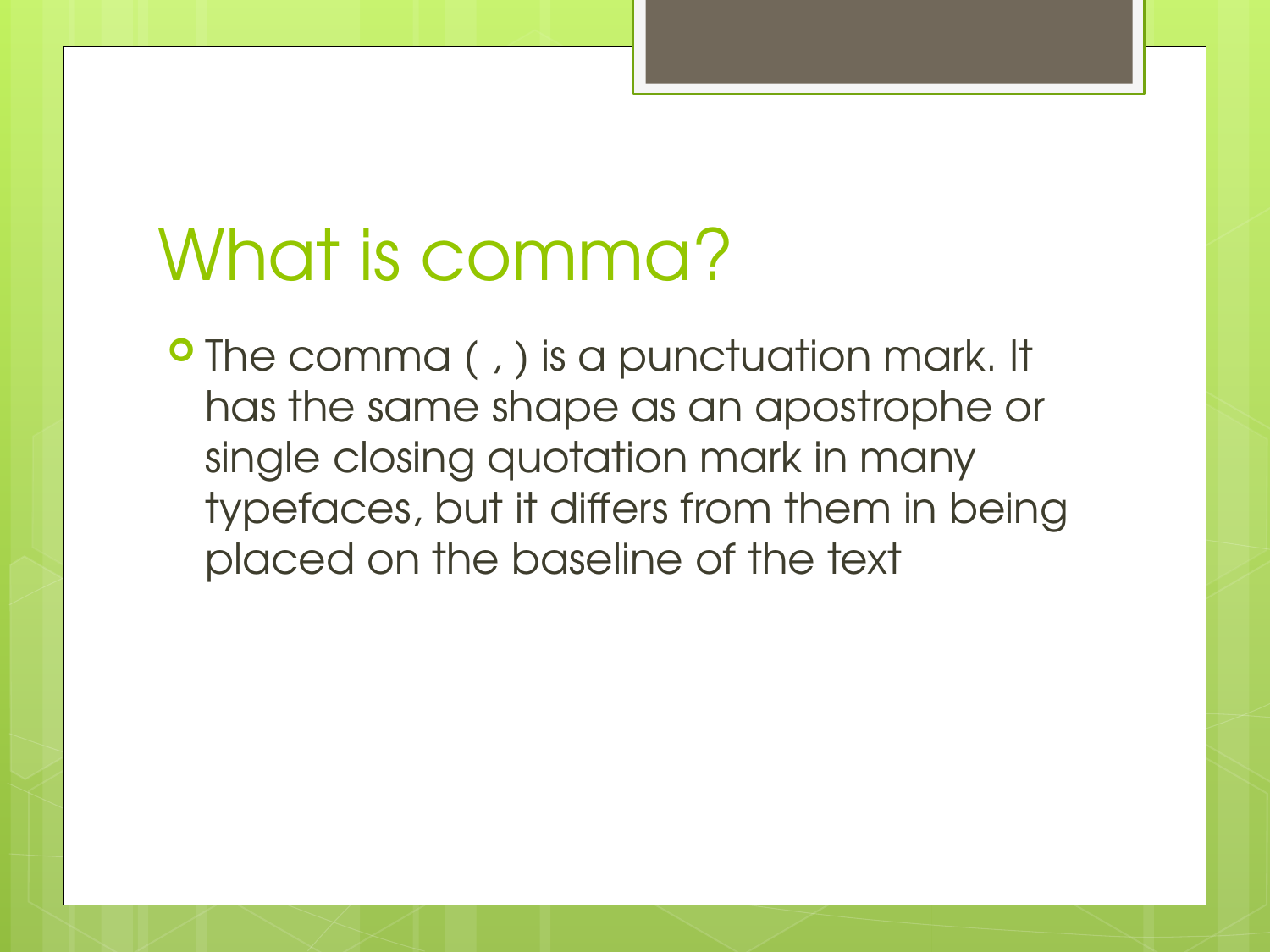

# What is comma?
The comma ( , ) is a punctuation mark. It has the same shape as an apostrophe or single closing quotation mark in many typefaces, but it differs from them in being placed on the baseline of the text